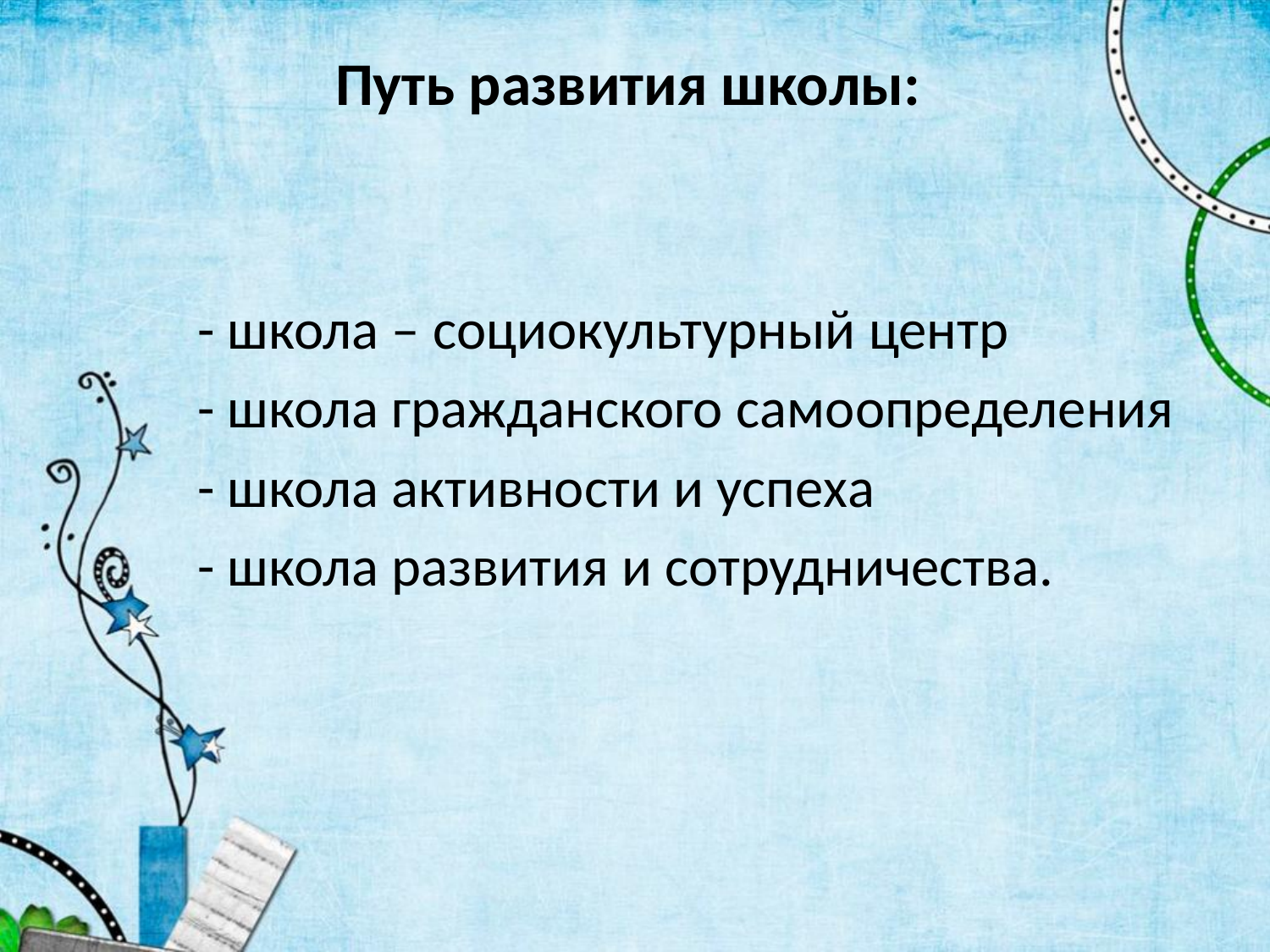

# Путь развития школы:
- школа – социокультурный центр
- школа гражданского самоопределения
- школа активности и успеха
- школа развития и сотрудничества.